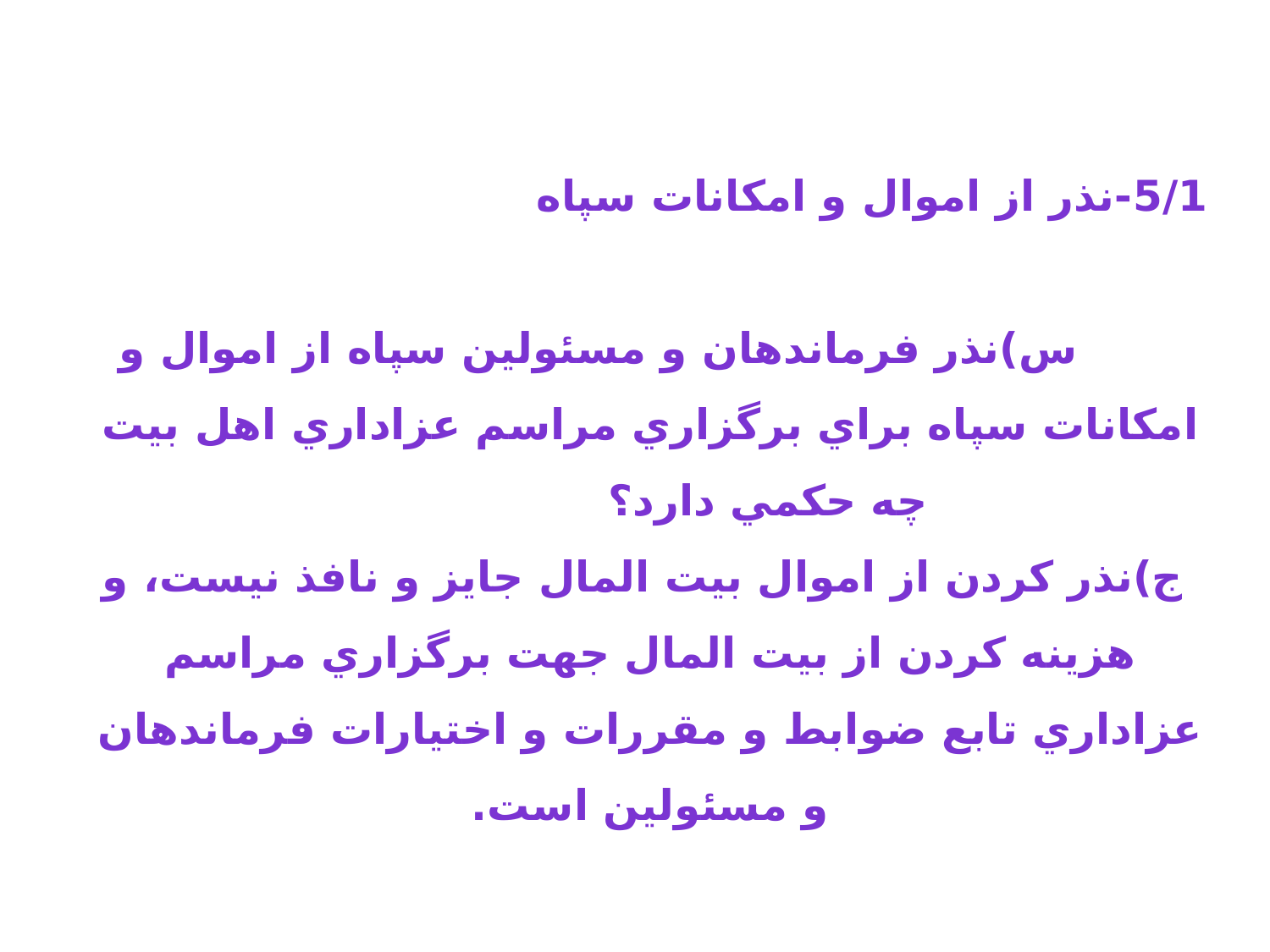

# 5/1-نذر از اموال و امكانات سپاه                                                                                                                  س)نذر فرماندهان و مسئولين سپاه از اموال و امكانات سپاه براي برگزاري مراسم عزاداري اهل بيت چه حكمي دارد؟ ج)نذر كردن از اموال بيت المال جايز و نافذ نيست، و هزينه كردن از بيت المال جهت برگزاري مراسم عزاداري تابع ضوابط و مقررات و اختيارات فرماندهان و مسئولين است.